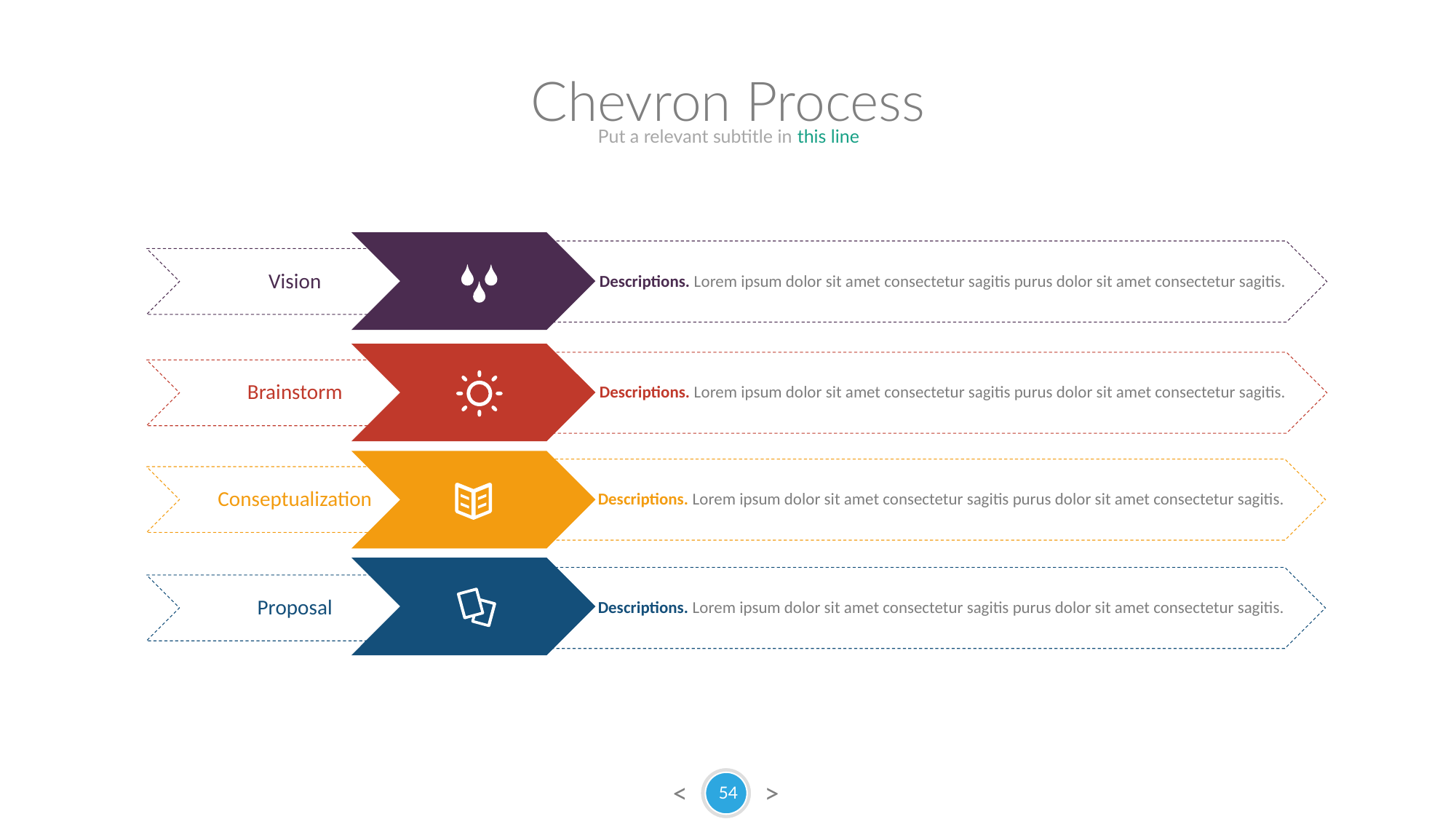

Chevron Process
Put a relevant subtitle in this line

Vision
Descriptions. Lorem ipsum dolor sit amet consectetur sagitis purus dolor sit amet consectetur sagitis.

Brainstorm
Descriptions. Lorem ipsum dolor sit amet consectetur sagitis purus dolor sit amet consectetur sagitis.

Conseptualization
Descriptions. Lorem ipsum dolor sit amet consectetur sagitis purus dolor sit amet consectetur sagitis.

Proposal
Descriptions. Lorem ipsum dolor sit amet consectetur sagitis purus dolor sit amet consectetur sagitis.

54